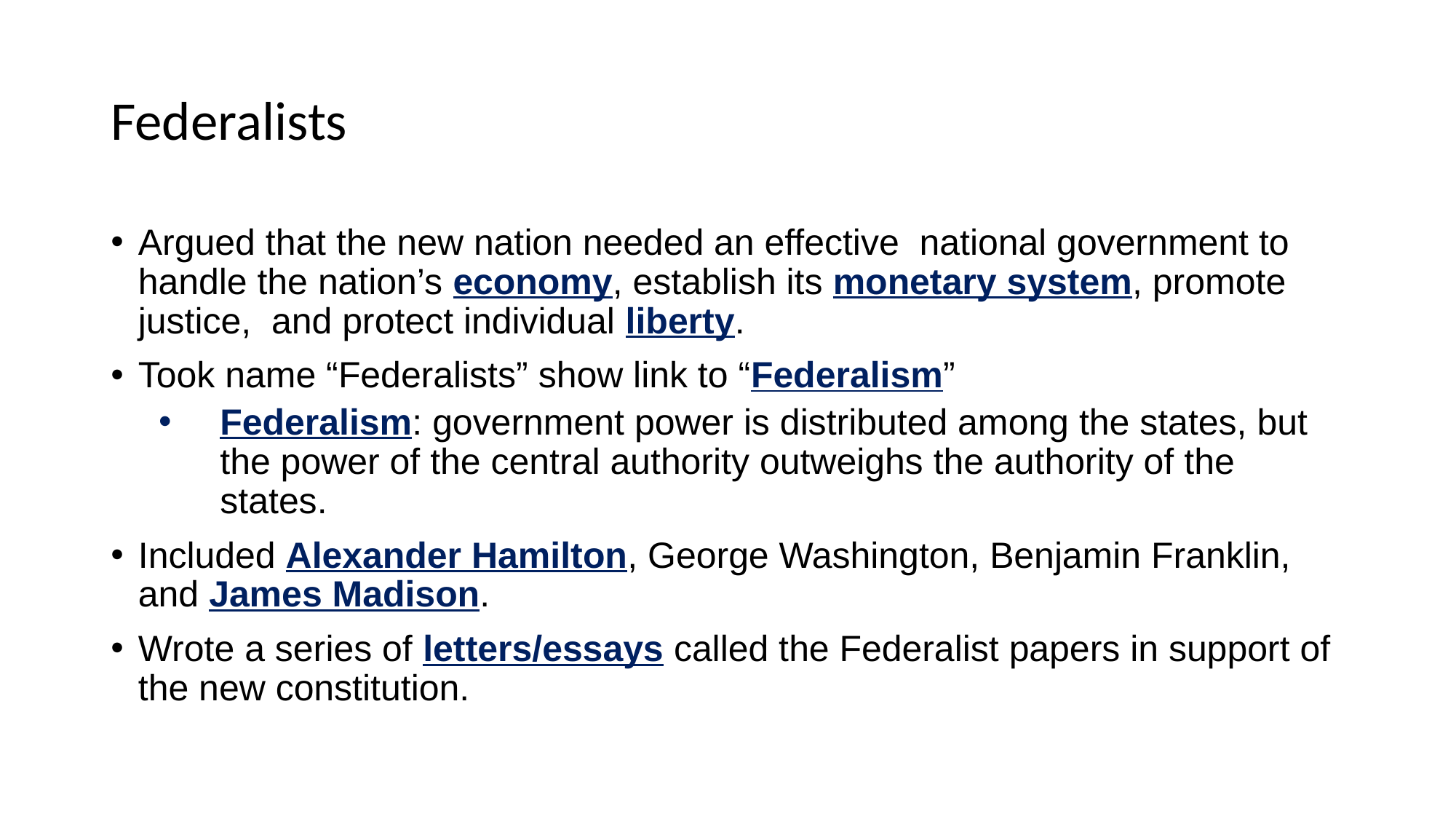

# Federalists
Argued that the new nation needed an effective  national government to handle the nation’s economy, establish its monetary system, promote justice,  and protect individual liberty.
Took name “Federalists” show link to “Federalism”
Federalism: government power is distributed among the states, but the power of the central authority outweighs the authority of the states.
Included Alexander Hamilton, George Washington, Benjamin Franklin, and James Madison.
Wrote a series of letters/essays called the Federalist papers in support of the new constitution.